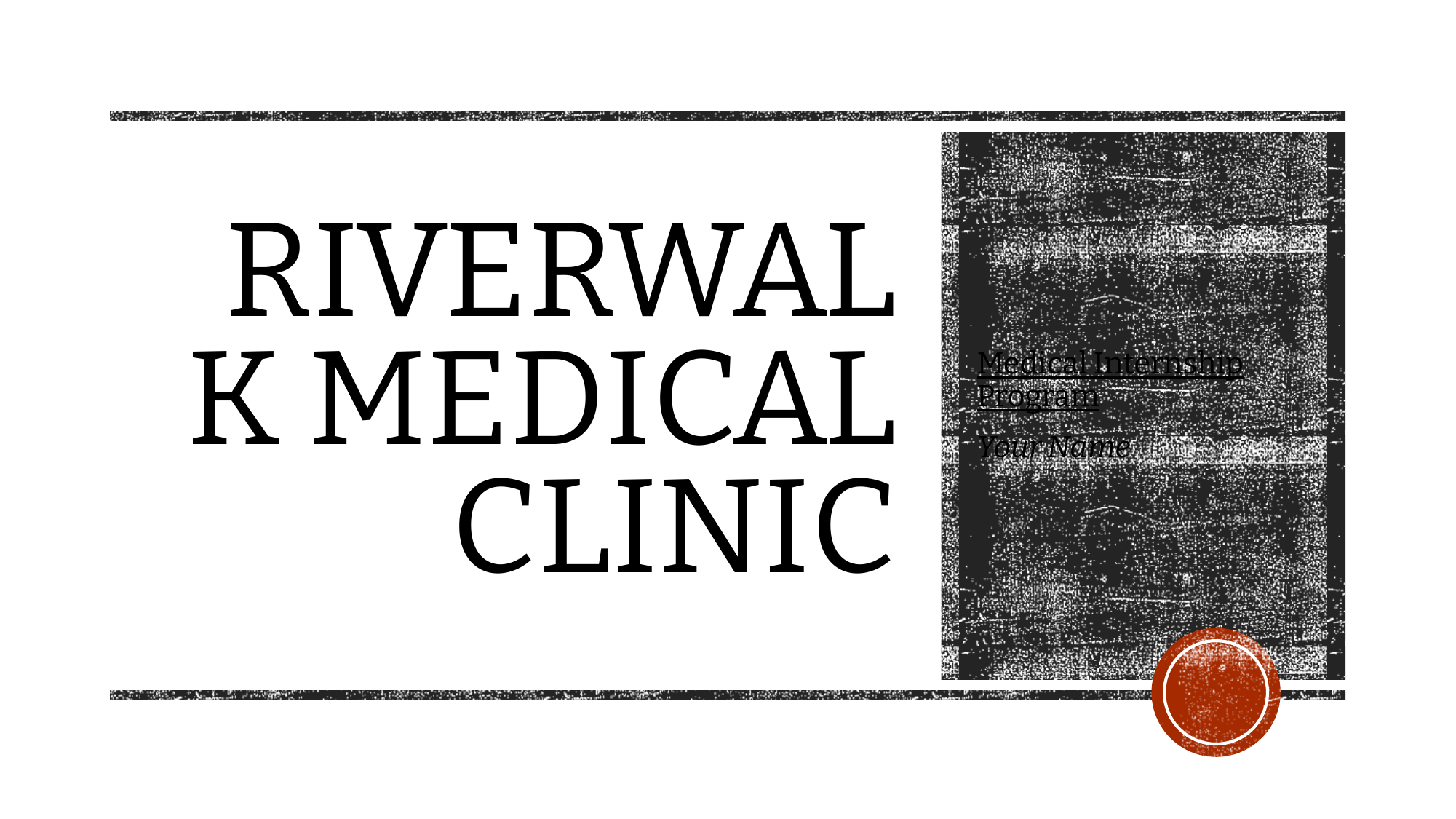

# Riverwalk Medical Clinic
Medical Internship Program
Your Name